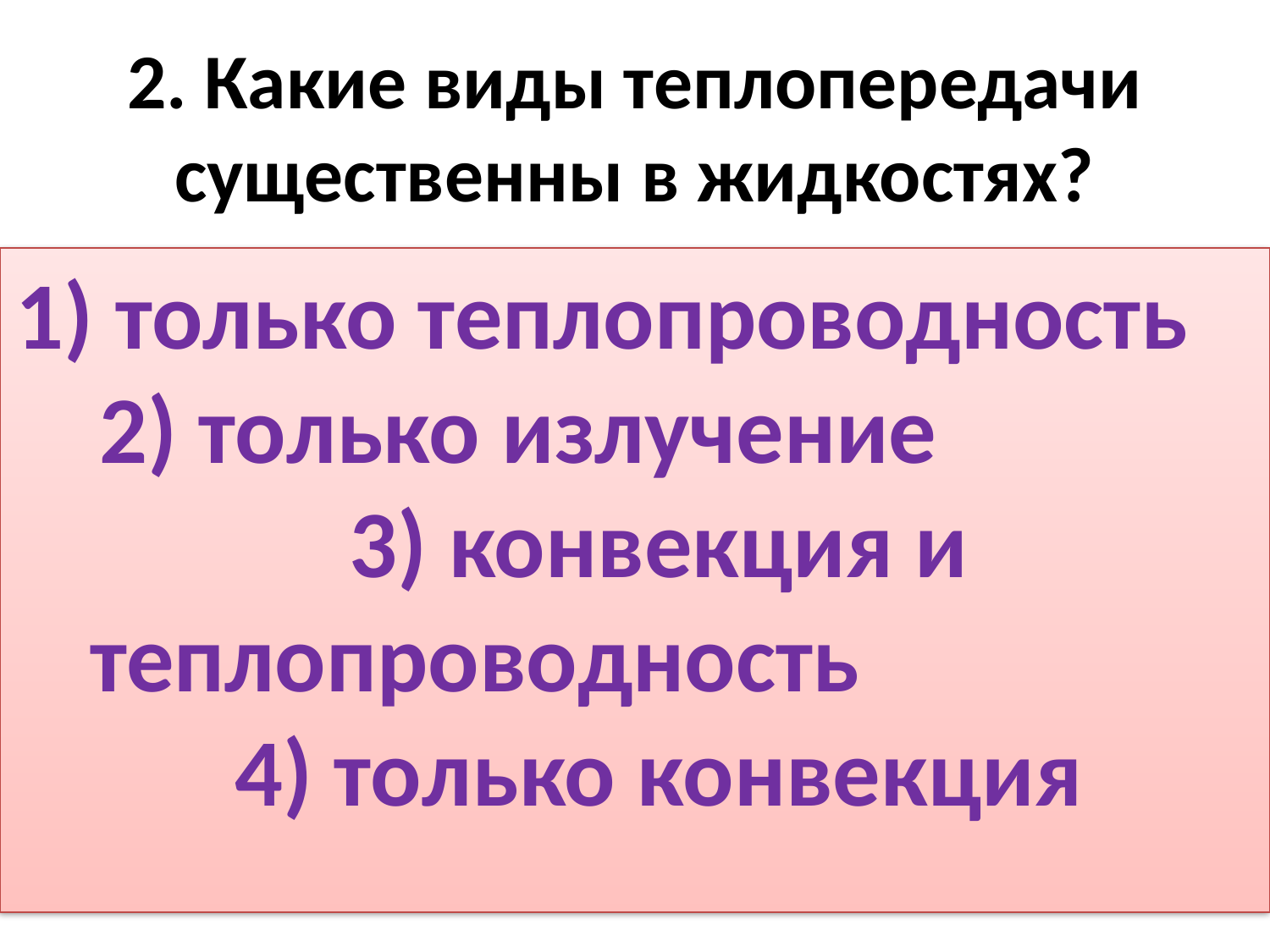

# 2. Какие виды теплопередачи существенны в жидкостях?
1) только теплопроводность     2) только излучение               3) конвекция и теплопроводность                  4) только конвекция